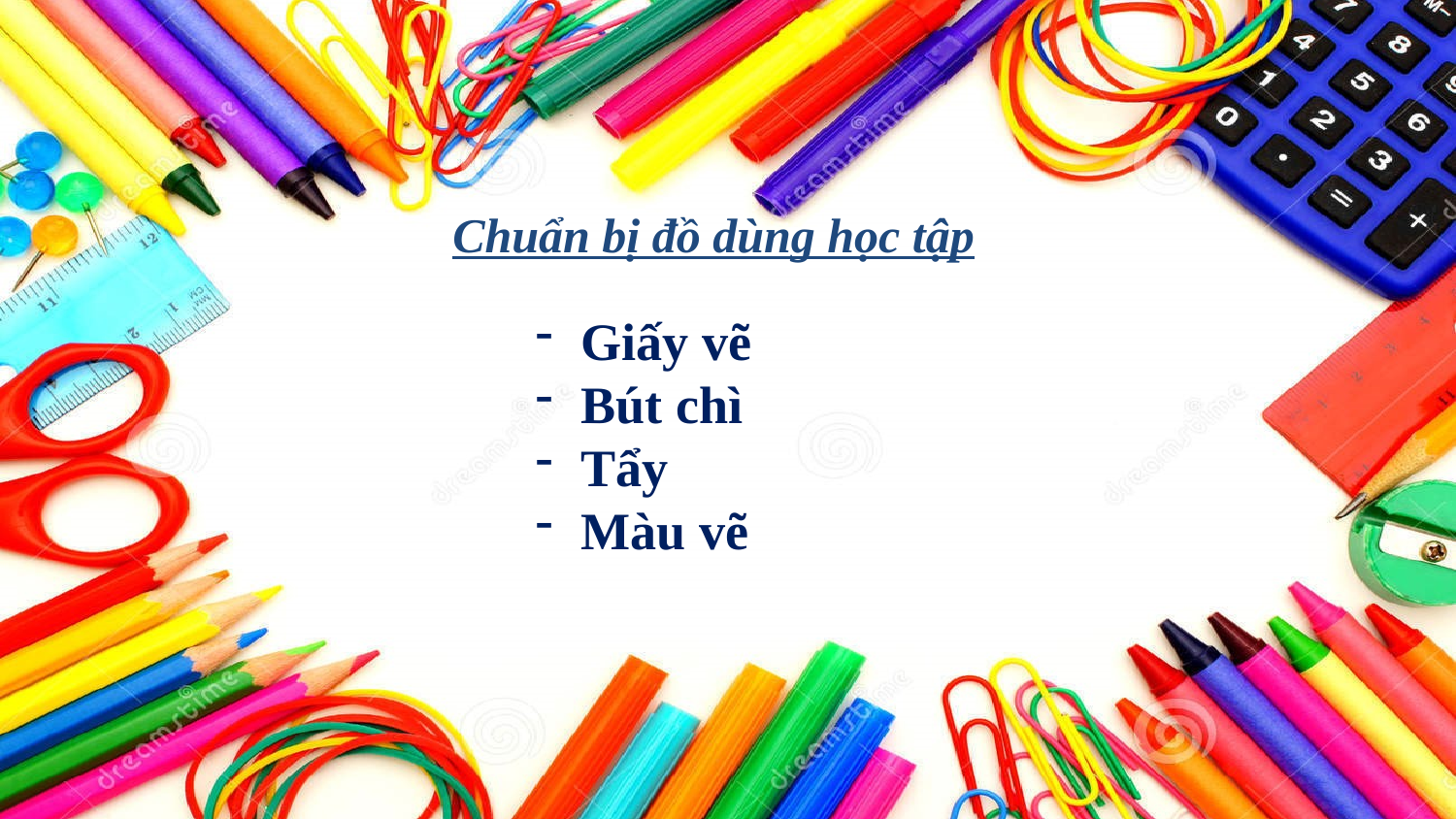

Chuẩn bị đồ dùng học tập
Giấy vẽ
Bút chì
Tẩy
Màu vẽ